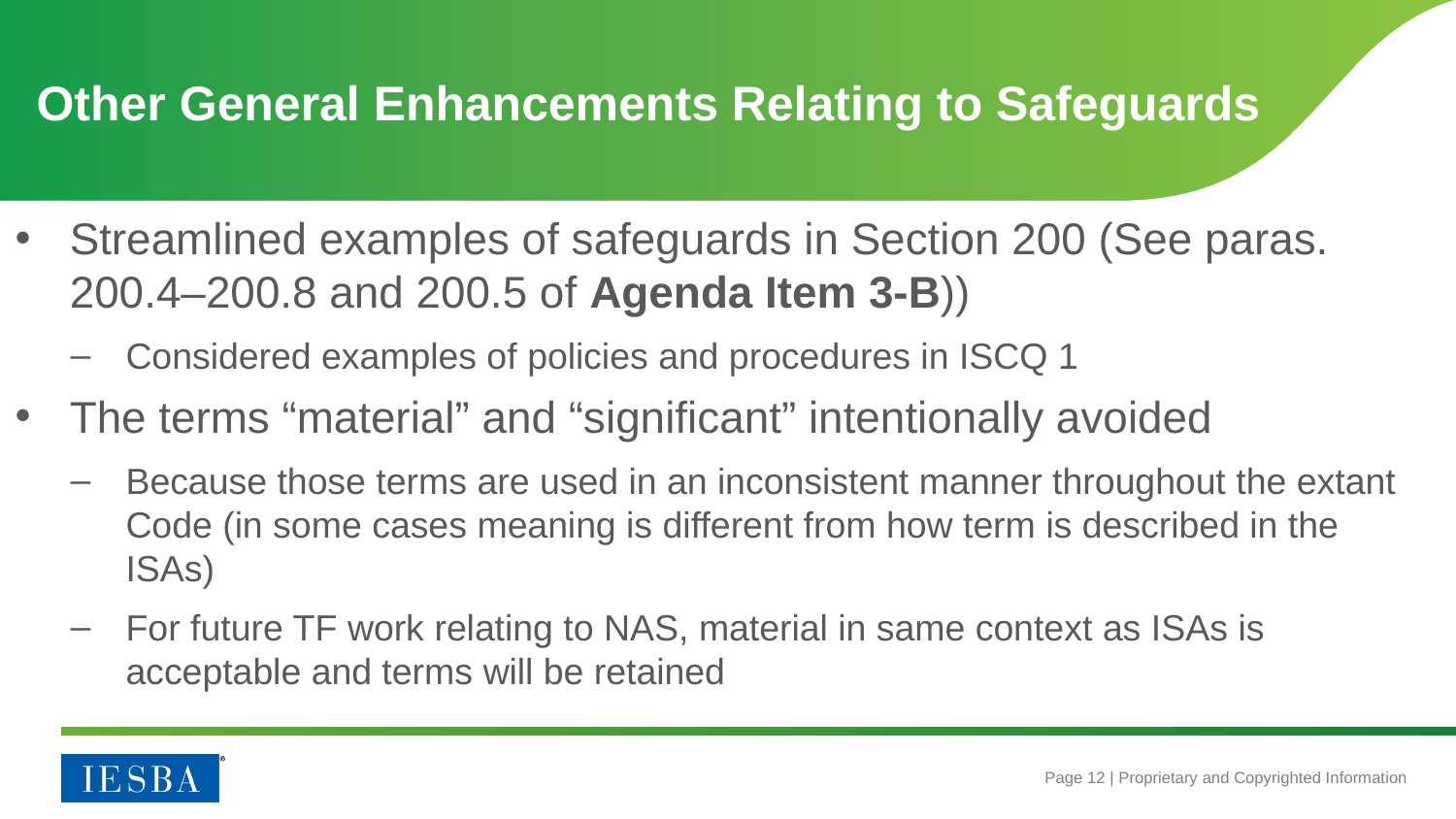

# Other General Enhancements Relating to Safeguards
Streamlined examples of safeguards in Section 200 (See paras. 200.4–200.8 and 200.5 of Agenda Item 3-B))
Considered examples of policies and procedures in ISCQ 1
The terms “material” and “significant” intentionally avoided
Because those terms are used in an inconsistent manner throughout the extant Code (in some cases meaning is different from how term is described in the ISAs)
For future TF work relating to NAS, material in same context as ISAs is acceptable and terms will be retained